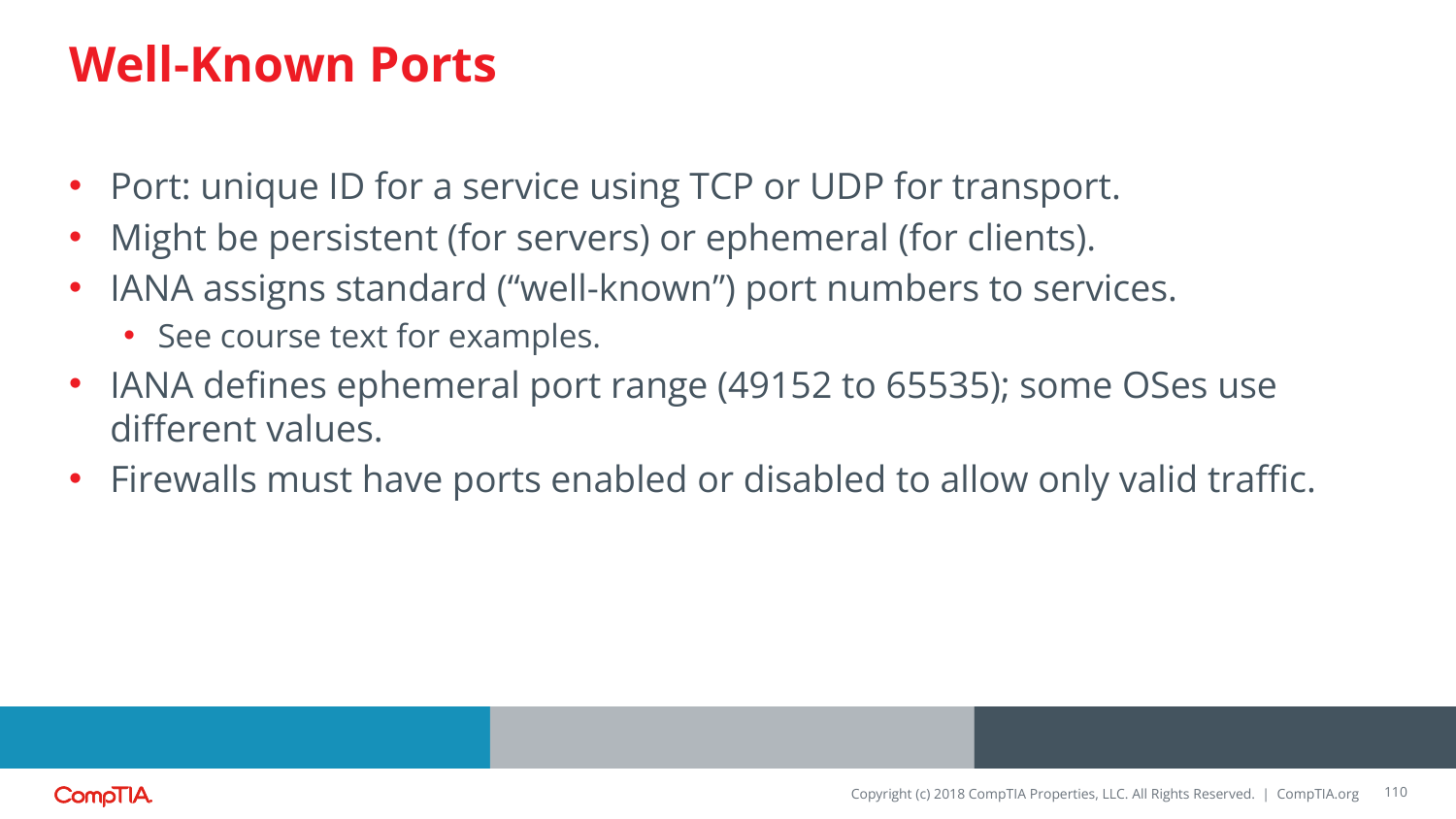

# Well-Known Ports
Port: unique ID for a service using TCP or UDP for transport.
Might be persistent (for servers) or ephemeral (for clients).
IANA assigns standard (“well-known”) port numbers to services.
See course text for examples.
IANA defines ephemeral port range (49152 to 65535); some OSes use different values.
Firewalls must have ports enabled or disabled to allow only valid traffic.
110